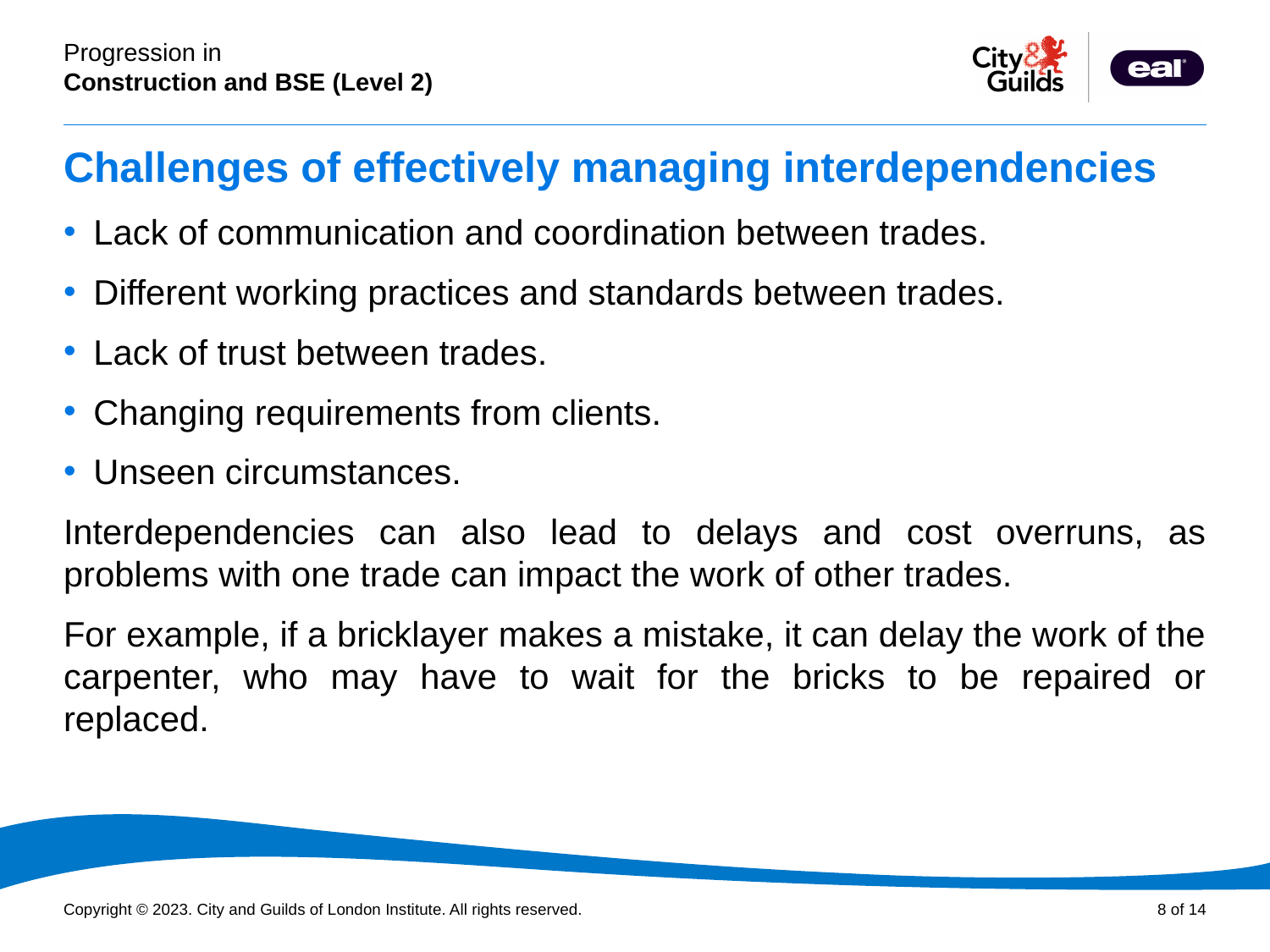

# Challenges of effectively managing interdependencies
Lack of communication and coordination between trades.
Different working practices and standards between trades.
Lack of trust between trades.
Changing requirements from clients.
Unseen circumstances.
Interdependencies can also lead to delays and cost overruns, as problems with one trade can impact the work of other trades.
For example, if a bricklayer makes a mistake, it can delay the work of the carpenter, who may have to wait for the bricks to be repaired or replaced.